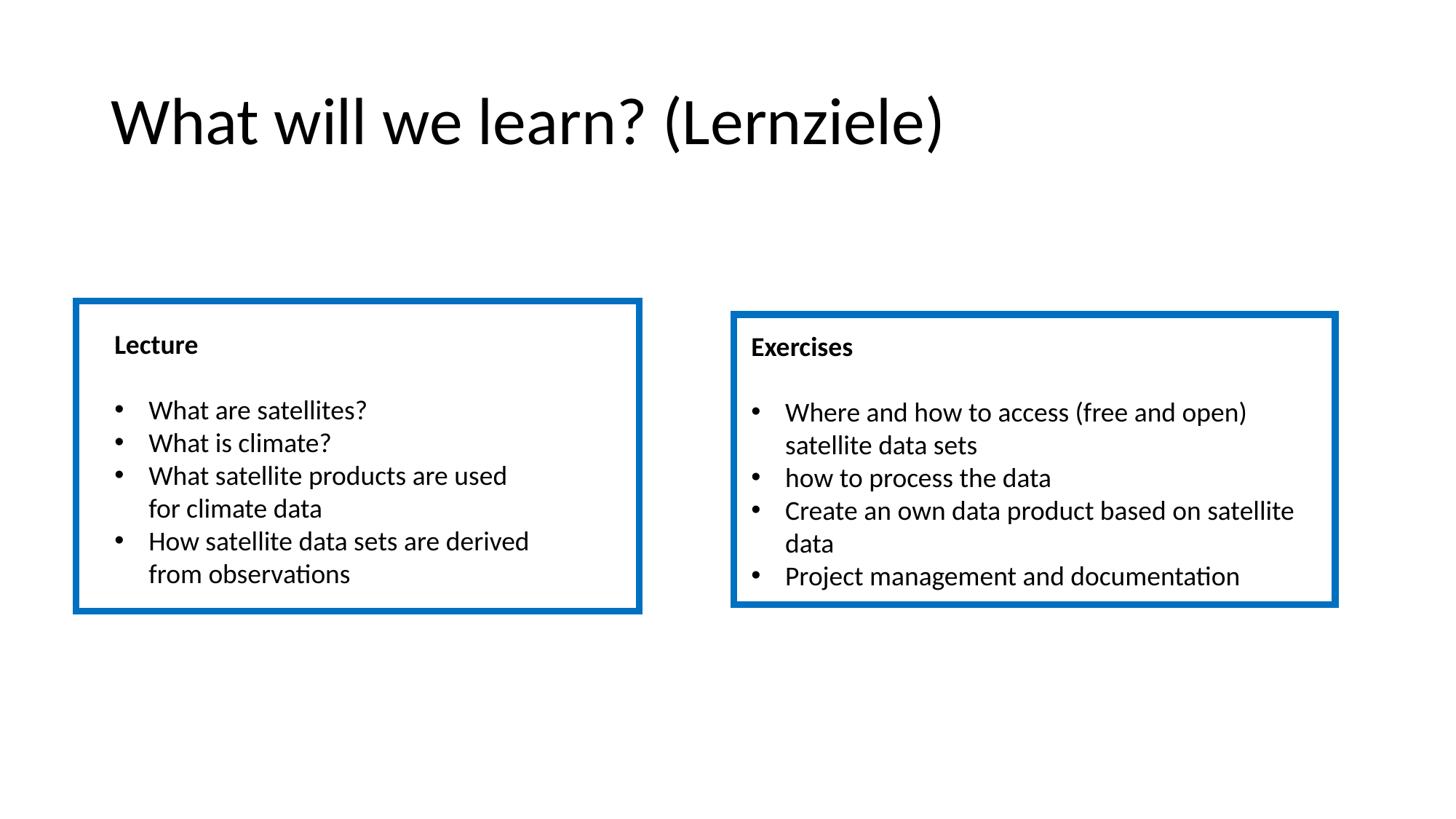

# What will we learn? (Lernziele)

Lecture

What are satellites?
What is climate?
What satellite products are used for climate data
How satellite data sets are derived from observations
Exercises

Where and how to access (free and open) satellite data sets
how to process the data
Create an own data product based on satellite data
Project management and documentation